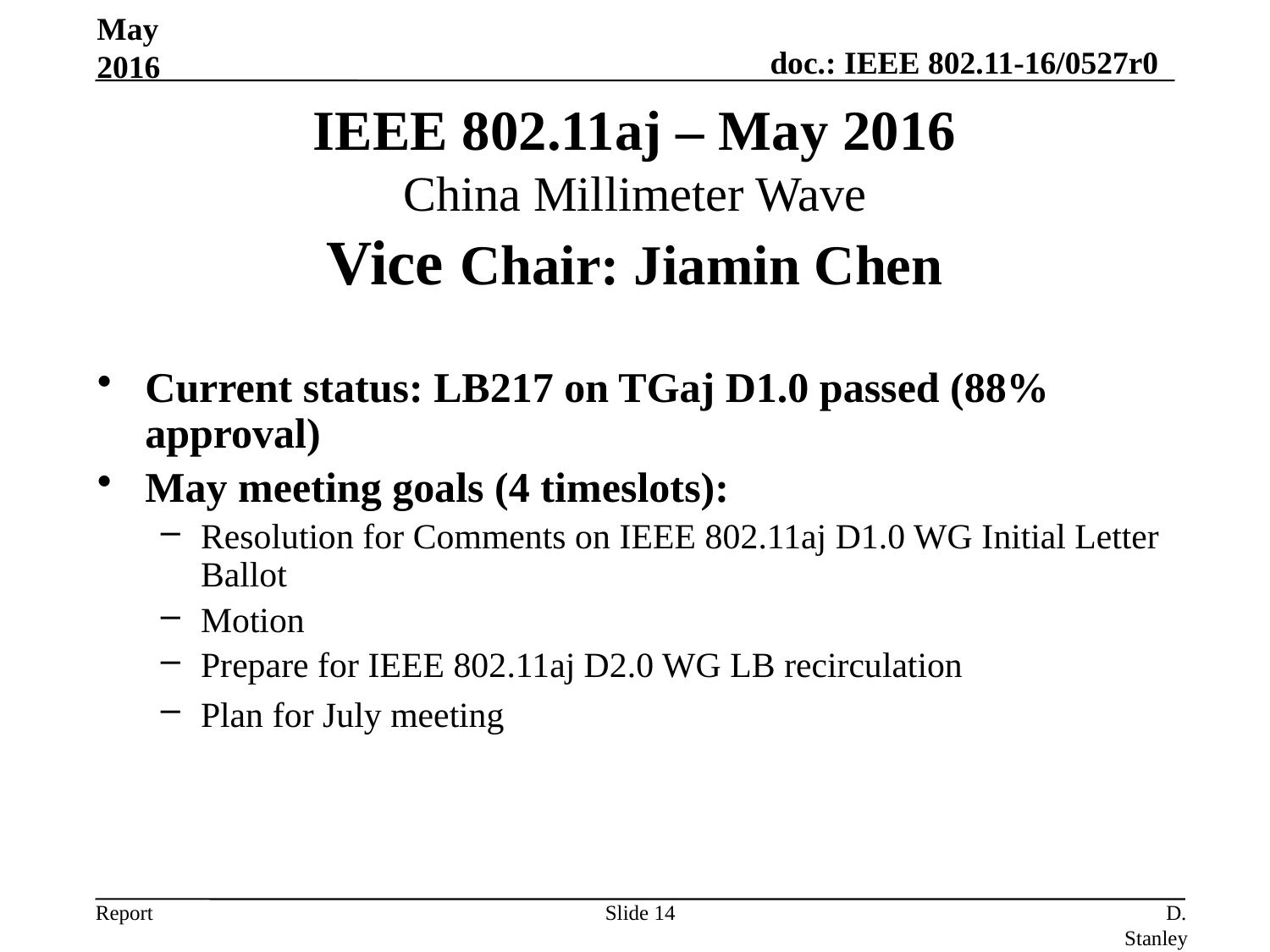

May 2016
# IEEE 802.11aj – May 2016 China Millimeter Wave Vice Chair: Jiamin Chen
Current status: LB217 on TGaj D1.0 passed (88% approval)
May meeting goals (4 timeslots):
Resolution for Comments on IEEE 802.11aj D1.0 WG Initial Letter Ballot
Motion
Prepare for IEEE 802.11aj D2.0 WG LB recirculation
Plan for July meeting

Slide 14
D. Stanley, HP Enterprise